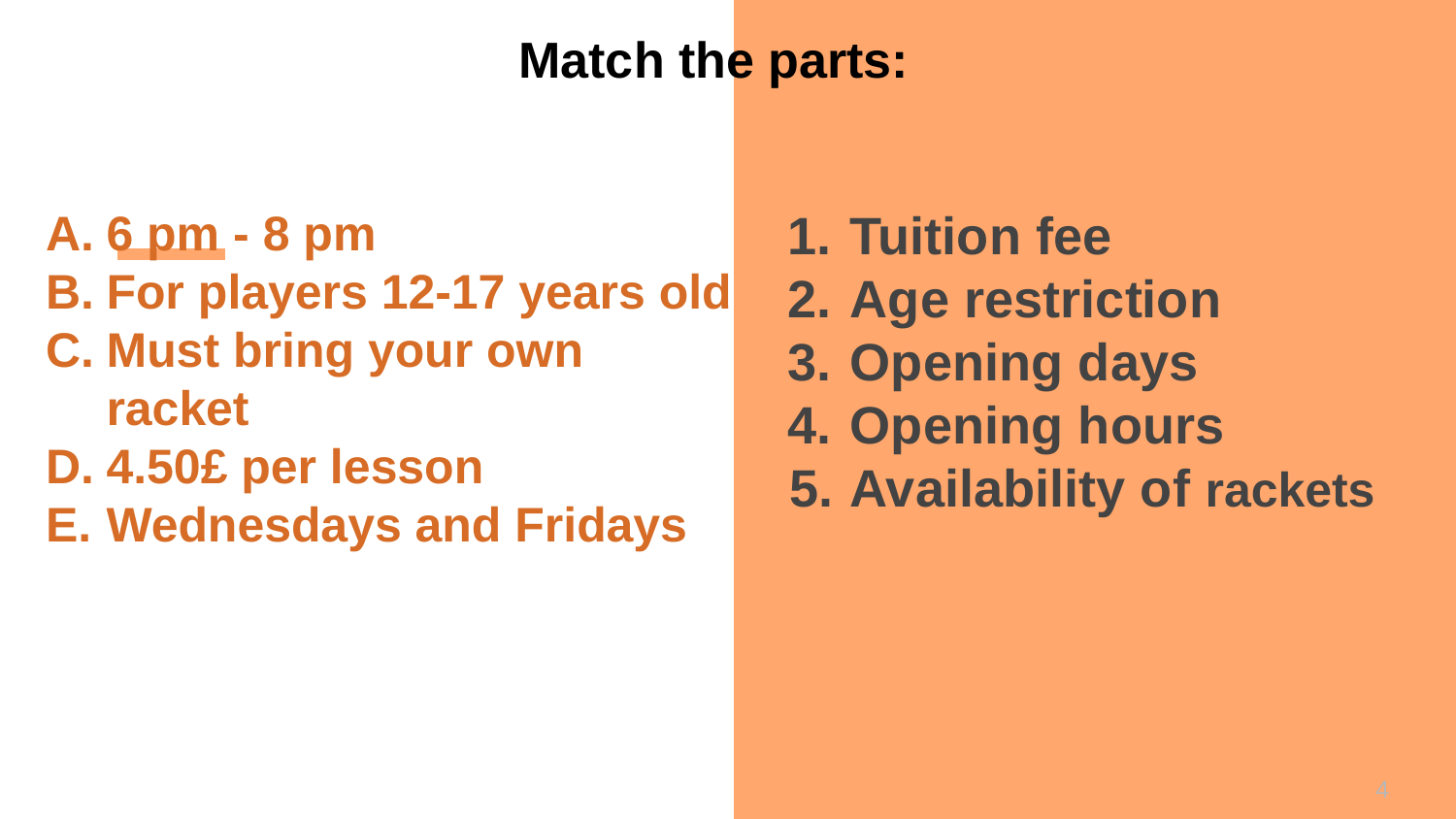

Match the parts:
6 pm - 8 pm
For players 12-17 years old
Must bring your own racket
4.50£ per lesson
Wednesdays and Fridays
Tuition fee
Age restriction
Opening days
Opening hours
Availability of rackets

4